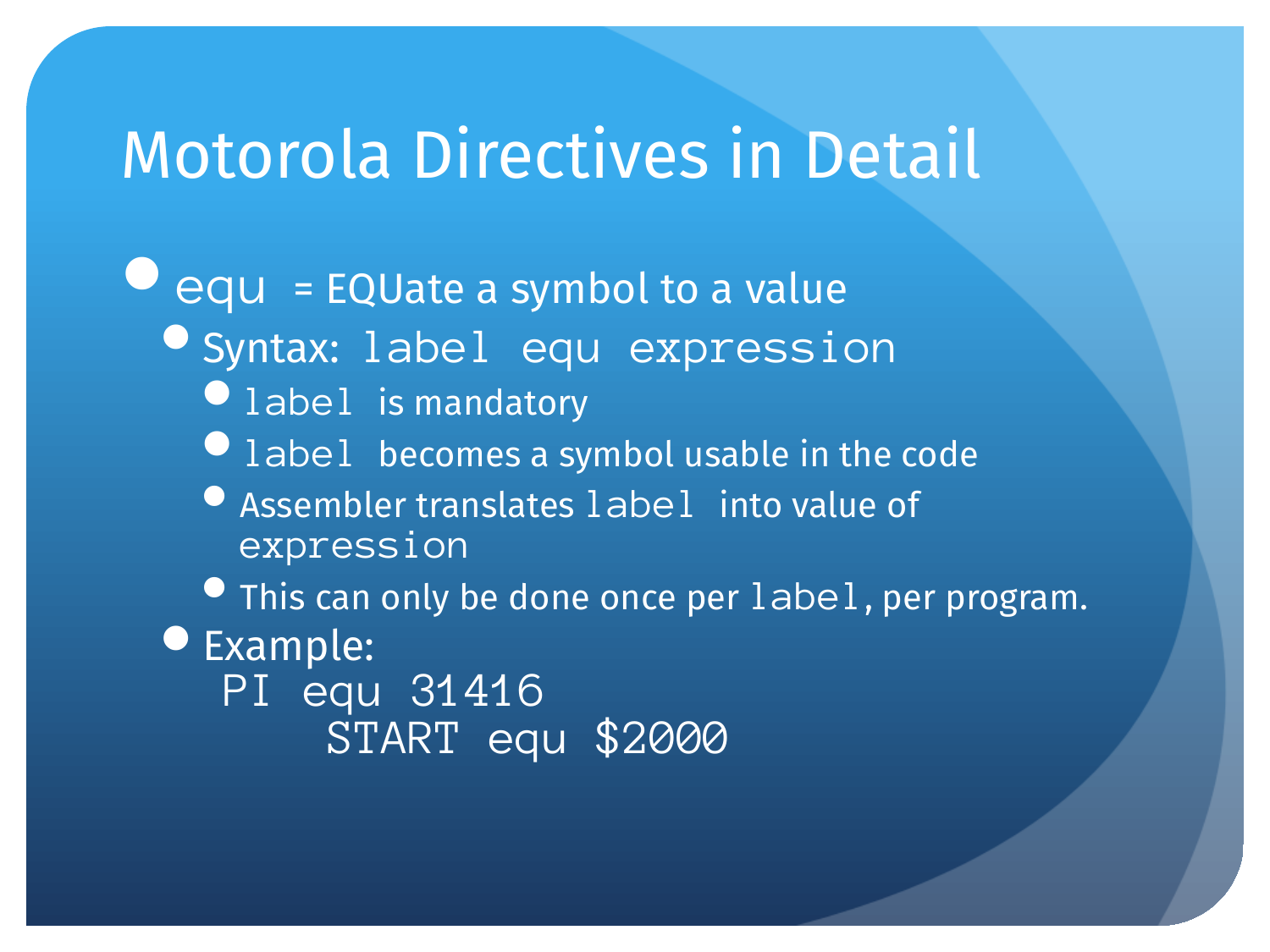

# Motorola Directives in Detail
equ = EQUate a symbol to a value
Syntax:  label equ expression
label is mandatory
label becomes a symbol usable in the code
Assembler translates label into value of expression
This can only be done once per label, per program.
Example:
  PI equ 31416
	START equ $2000